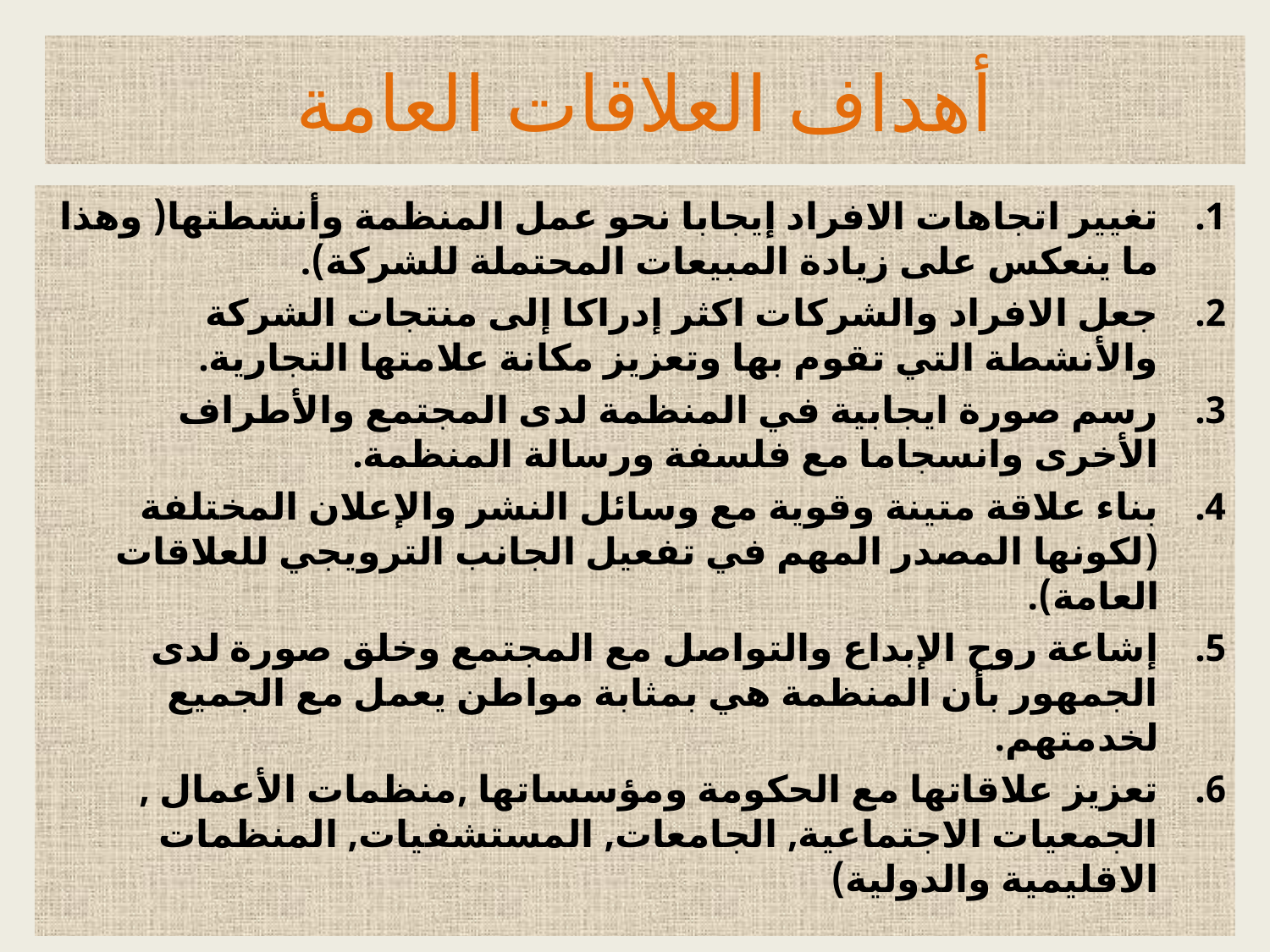

# أهداف العلاقات العامة
تغيير اتجاهات الافراد إيجابا نحو عمل المنظمة وأنشطتها( وهذا ما ينعكس على زيادة المبيعات المحتملة للشركة).
جعل الافراد والشركات اكثر إدراكا إلى منتجات الشركة والأنشطة التي تقوم بها وتعزيز مكانة علامتها التجارية.
رسم صورة ايجابية في المنظمة لدى المجتمع والأطراف الأخرى وانسجاما مع فلسفة ورسالة المنظمة.
بناء علاقة متينة وقوية مع وسائل النشر والإعلان المختلفة (لكونها المصدر المهم في تفعيل الجانب الترويجي للعلاقات العامة).
إشاعة روح الإبداع والتواصل مع المجتمع وخلق صورة لدى الجمهور بأن المنظمة هي بمثابة مواطن يعمل مع الجميع لخدمتهم.
تعزيز علاقاتها مع الحكومة ومؤسساتها ,منظمات الأعمال , الجمعيات الاجتماعية, الجامعات, المستشفيات, المنظمات الاقليمية والدولية)